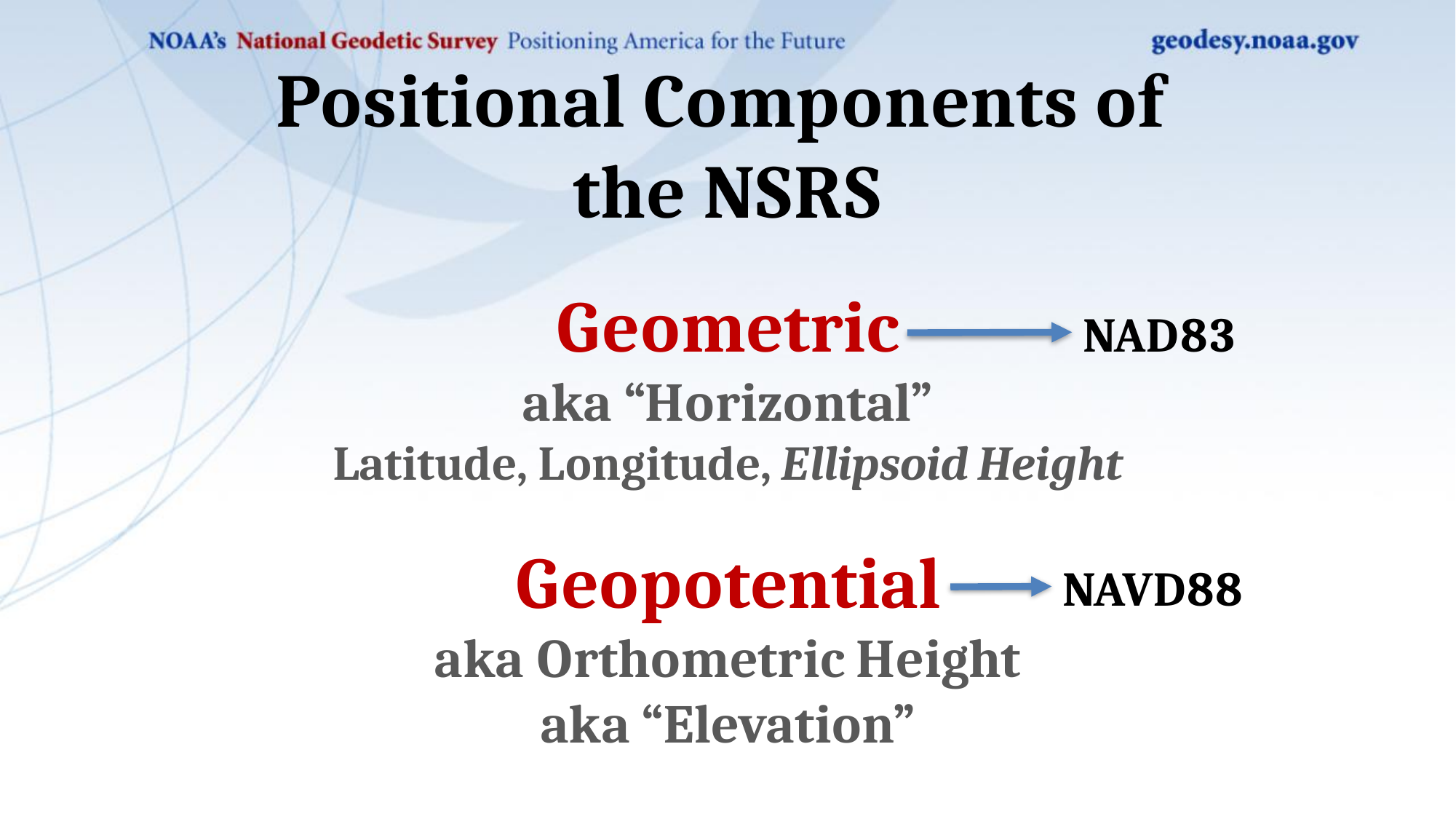

Positional Components of
the NSRS
Geometric
aka “Horizontal”
Latitude, Longitude, Ellipsoid Height
Geopotential
aka Orthometric Height
aka “Elevation”
NAD83
NAVD88